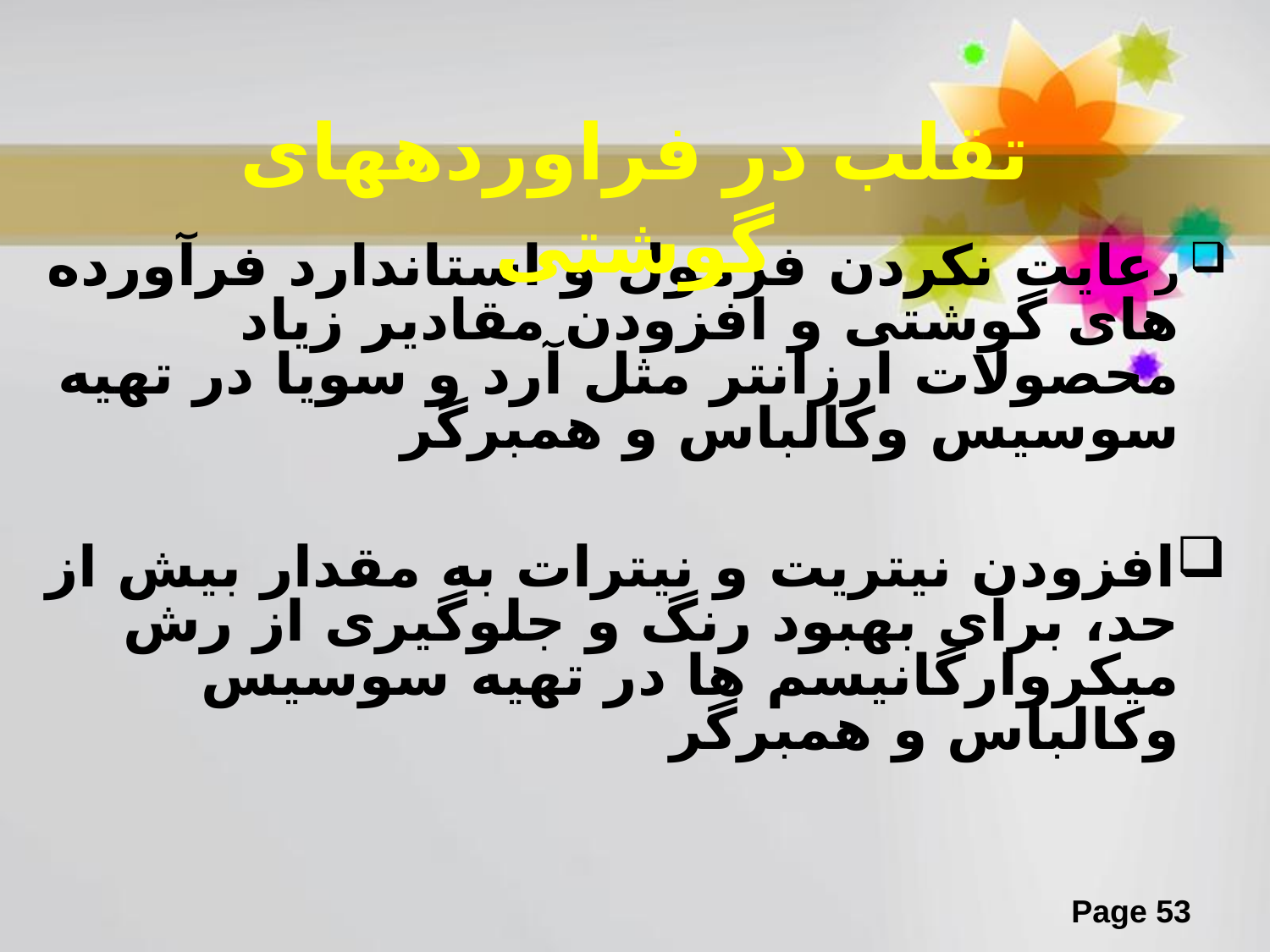

#
تقلب در فراوردههای گوشتی
رعایت نکردن فرمول و استاندارد فرآورده های گوشتی و افزودن مقادیر زیاد محصولات ارزانتر مثل آرد و سویا در تهیه سوسیس وکالباس و همبرگر

افزودن نیتریت و نیترات به مقدار بیش از حد، برای بهبود رنگ و جلوگیری از رش میکروارگانیسم ها در تهیه سوسیس وکالباس و همبرگر